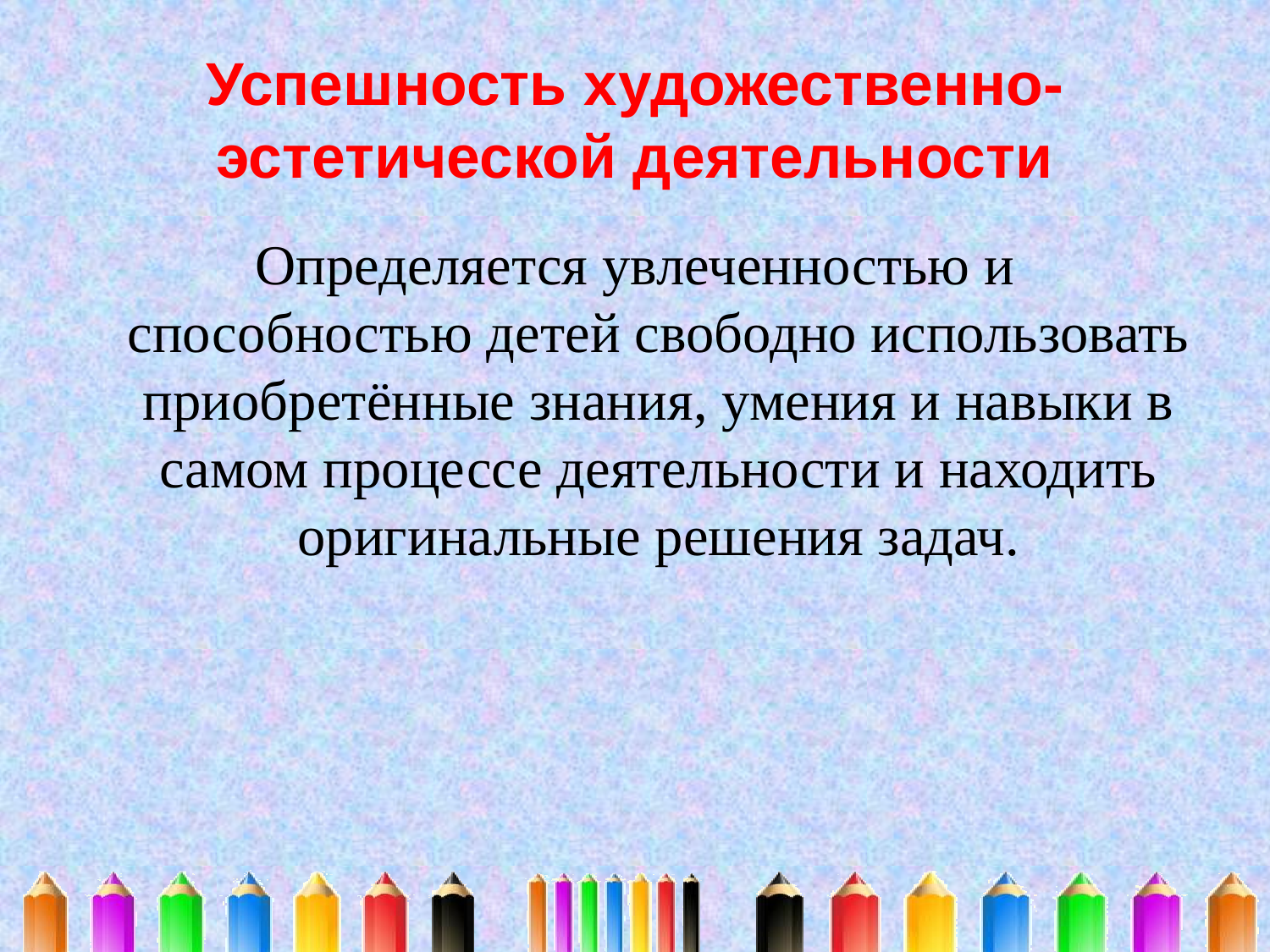

# Успешность художественно-эстетической деятельности
Определяется увлеченностью и способностью детей свободно использовать приобретённые знания, умения и навыки в самом процессе деятельности и находить оригинальные решения задач.